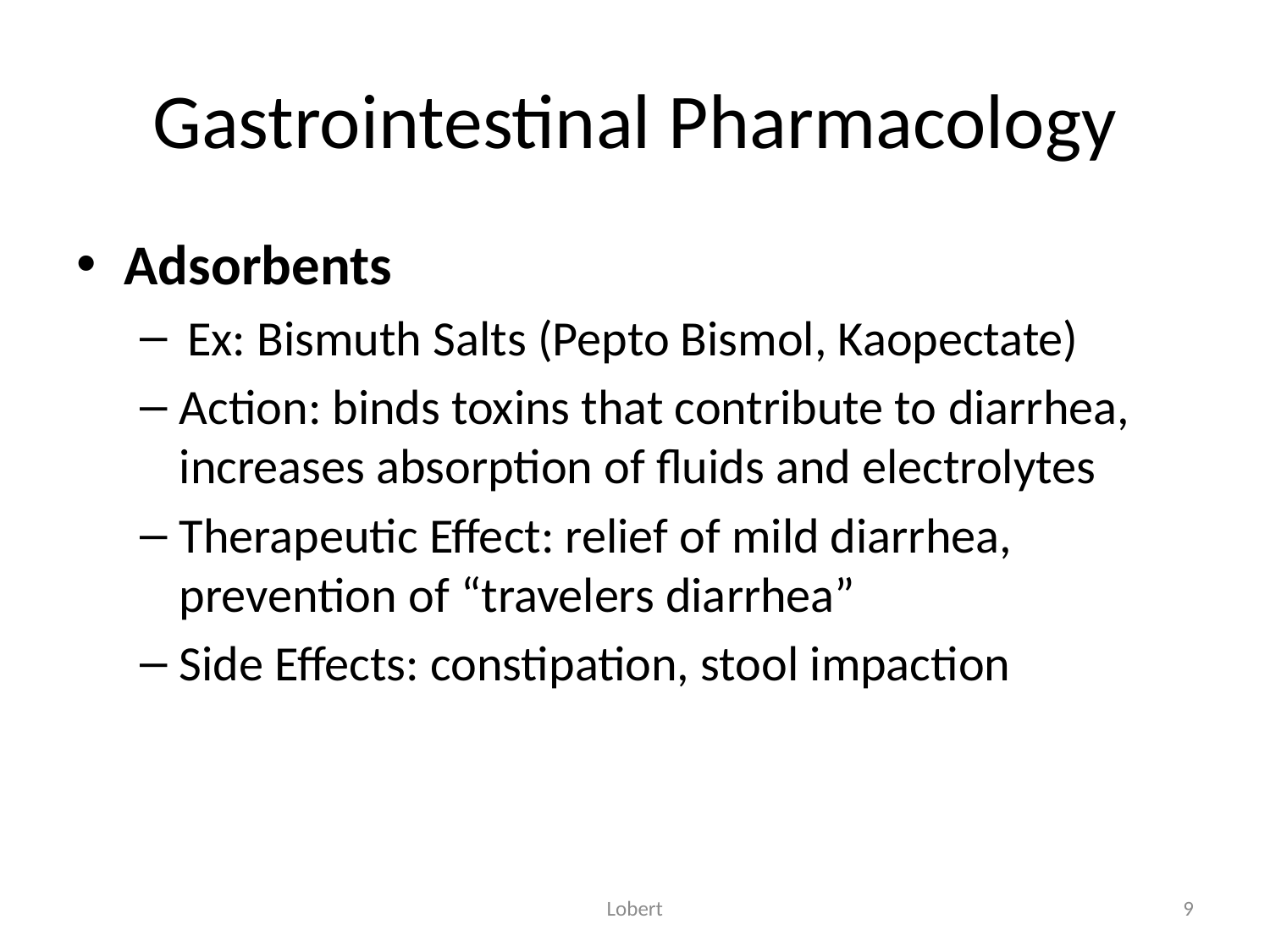

# Gastrointestinal Pharmacology
Adsorbents
Ex: Bismuth Salts (Pepto Bismol, Kaopectate)
Action: binds toxins that contribute to diarrhea, increases absorption of fluids and electrolytes
Therapeutic Effect: relief of mild diarrhea, prevention of “travelers diarrhea”
Side Effects: constipation, stool impaction

Lobert
9